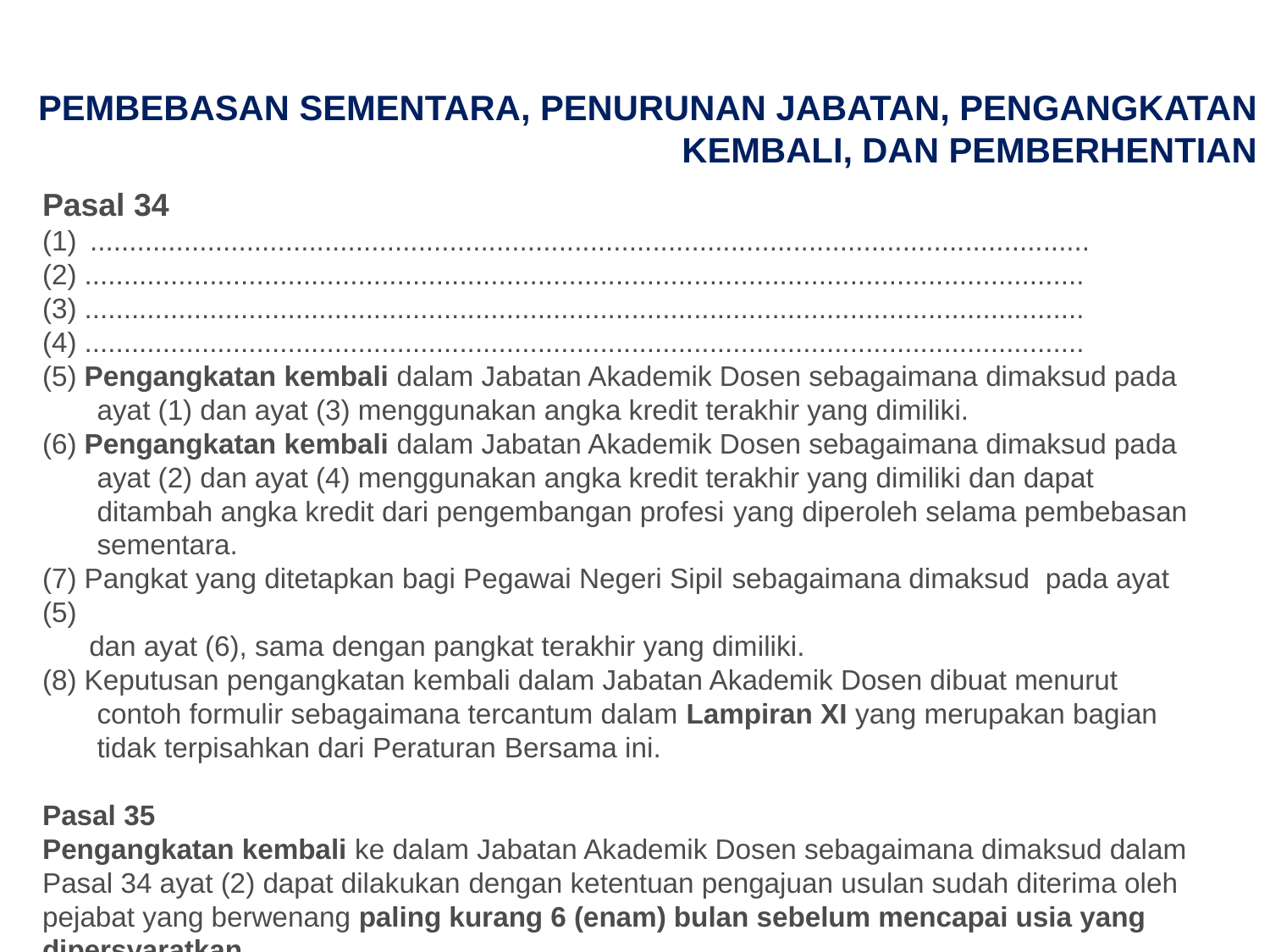

PEMBEBASAN SEMENTARA, PENURUNAN JABATAN, PENGANGKATAN KEMBALI, DAN PEMBERHENTIAN
Pasal 34
................................................................................................................................
(2) ................................................................................................................................
(3) ................................................................................................................................
(4) ................................................................................................................................
(5) Pengangkatan kembali dalam Jabatan Akademik Dosen sebagaimana dimaksud pada
       ayat (1) dan ayat (3) menggunakan angka kredit terakhir yang dimiliki.
(6) Pengangkatan kembali dalam Jabatan Akademik Dosen sebagaimana dimaksud pada
       ayat (2) dan ayat (4) menggunakan angka kredit terakhir yang dimiliki dan dapat
       ditambah angka kredit dari pengembangan profesi yang diperoleh selama pembebasan
       sementara.
(7) Pangkat yang ditetapkan bagi Pegawai Negeri Sipil sebagaimana dimaksud  pada ayat (5)
      dan ayat (6), sama dengan pangkat terakhir yang dimiliki.
(8) Keputusan pengangkatan kembali dalam Jabatan Akademik Dosen dibuat menurut
       contoh formulir sebagaimana tercantum dalam Lampiran XI yang merupakan bagian
       tidak terpisahkan dari Peraturan Bersama ini.

Pasal 35
Pengangkatan kembali ke dalam Jabatan Akademik Dosen sebagaimana dimaksud dalam Pasal 34 ayat (2) dapat dilakukan dengan ketentuan pengajuan usulan sudah diterima oleh
pejabat yang berwenang paling kurang 6 (enam) bulan sebelum mencapai usia yang dipersyaratkan.